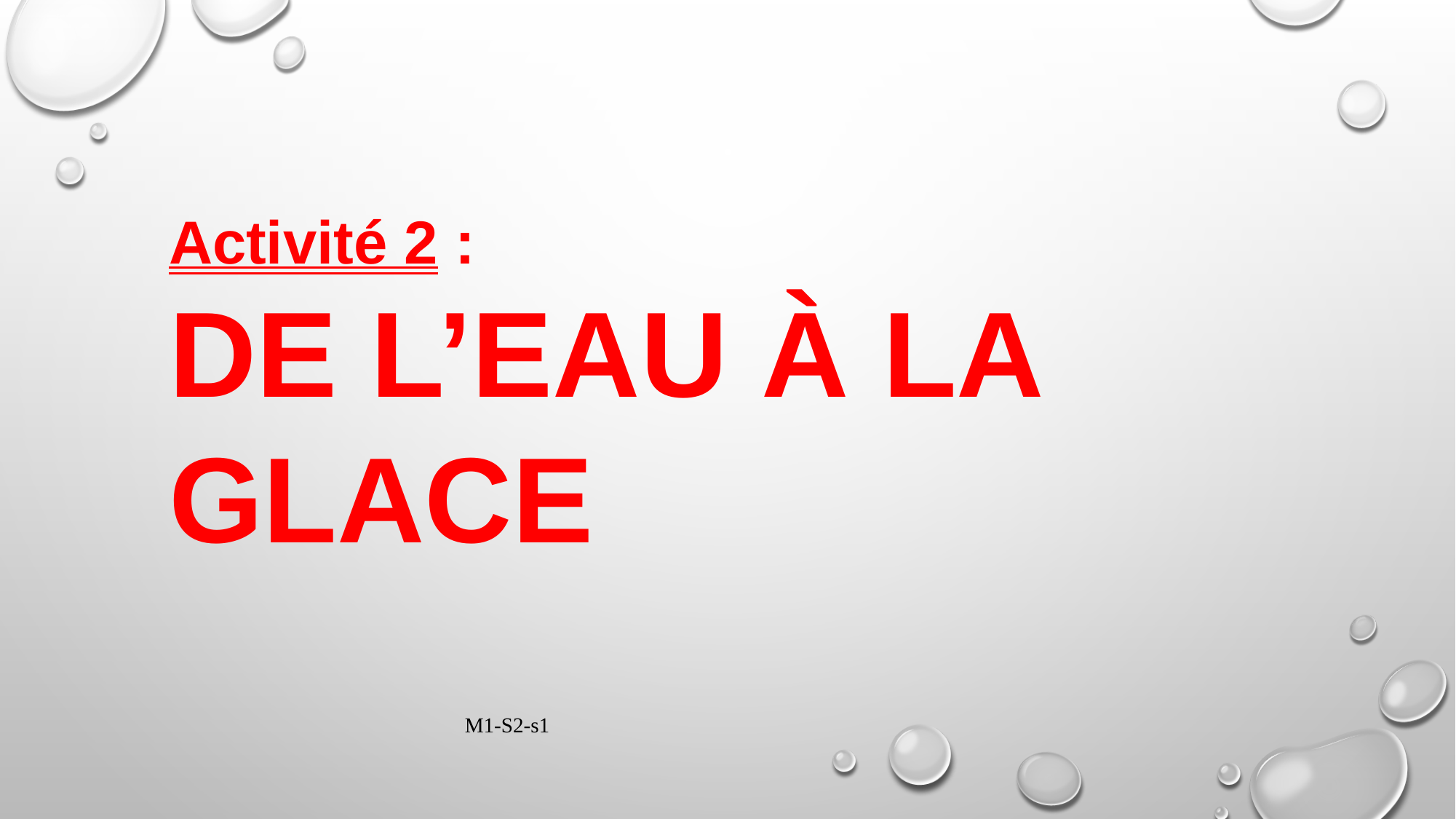

Activité 2 :
de l’Eau à la Glace

M1-S2-s1